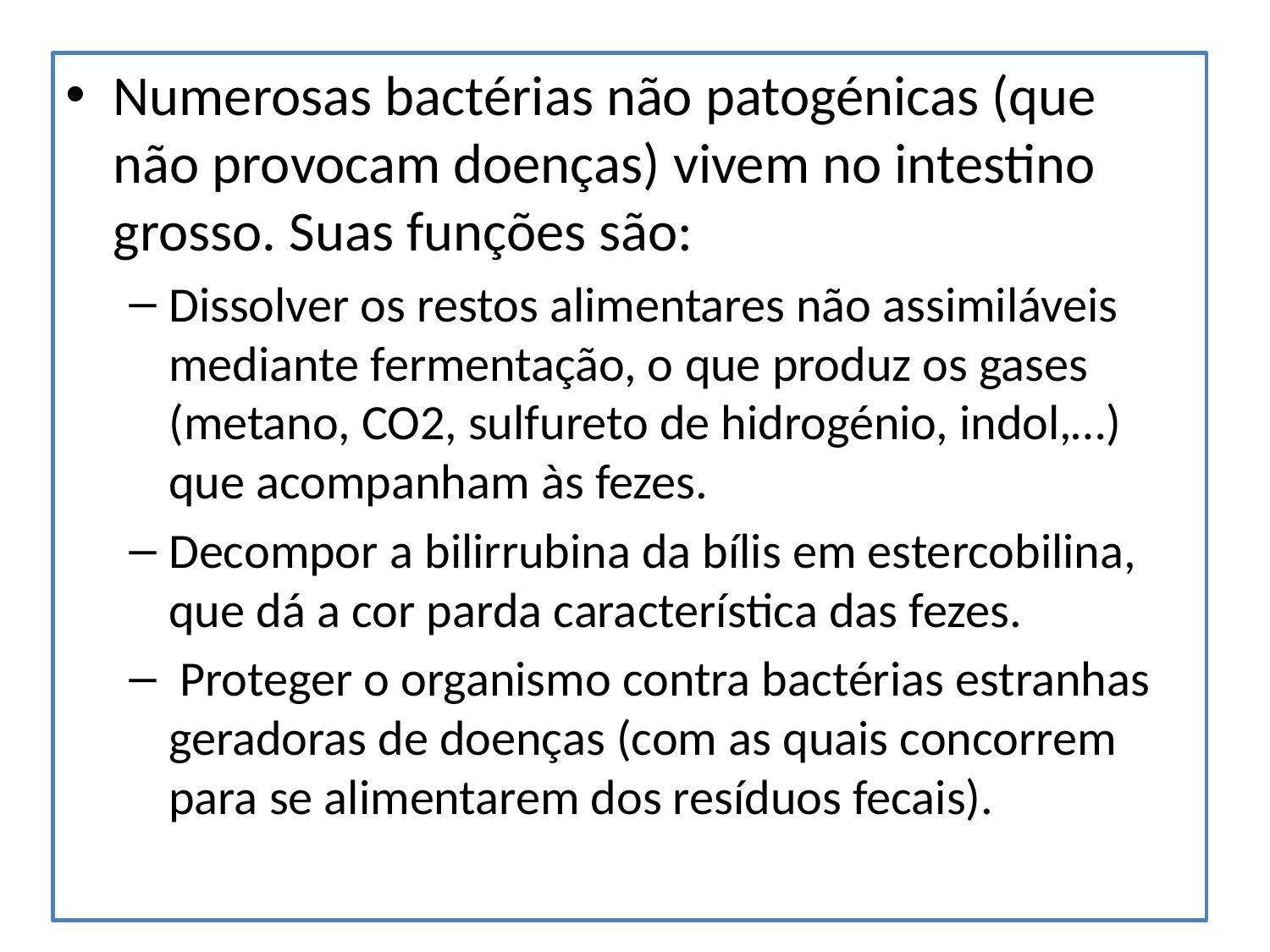

#
Numerosas bactérias não patogénicas (que não provocam doenças) vivem no intestino grosso. Suas funções são:
Dissolver os restos alimentares não assimiláveis mediante fermentação, o que produz os gases (metano, CO2, sulfureto de hidrogénio, indol,…) que acompanham às fezes.
Decompor a bilirrubina da bílis em estercobilina, que dá a cor parda característica das fezes.
 Proteger o organismo contra bactérias estranhas geradoras de doenças (com as quais concorrem para se alimentarem dos resíduos fecais).